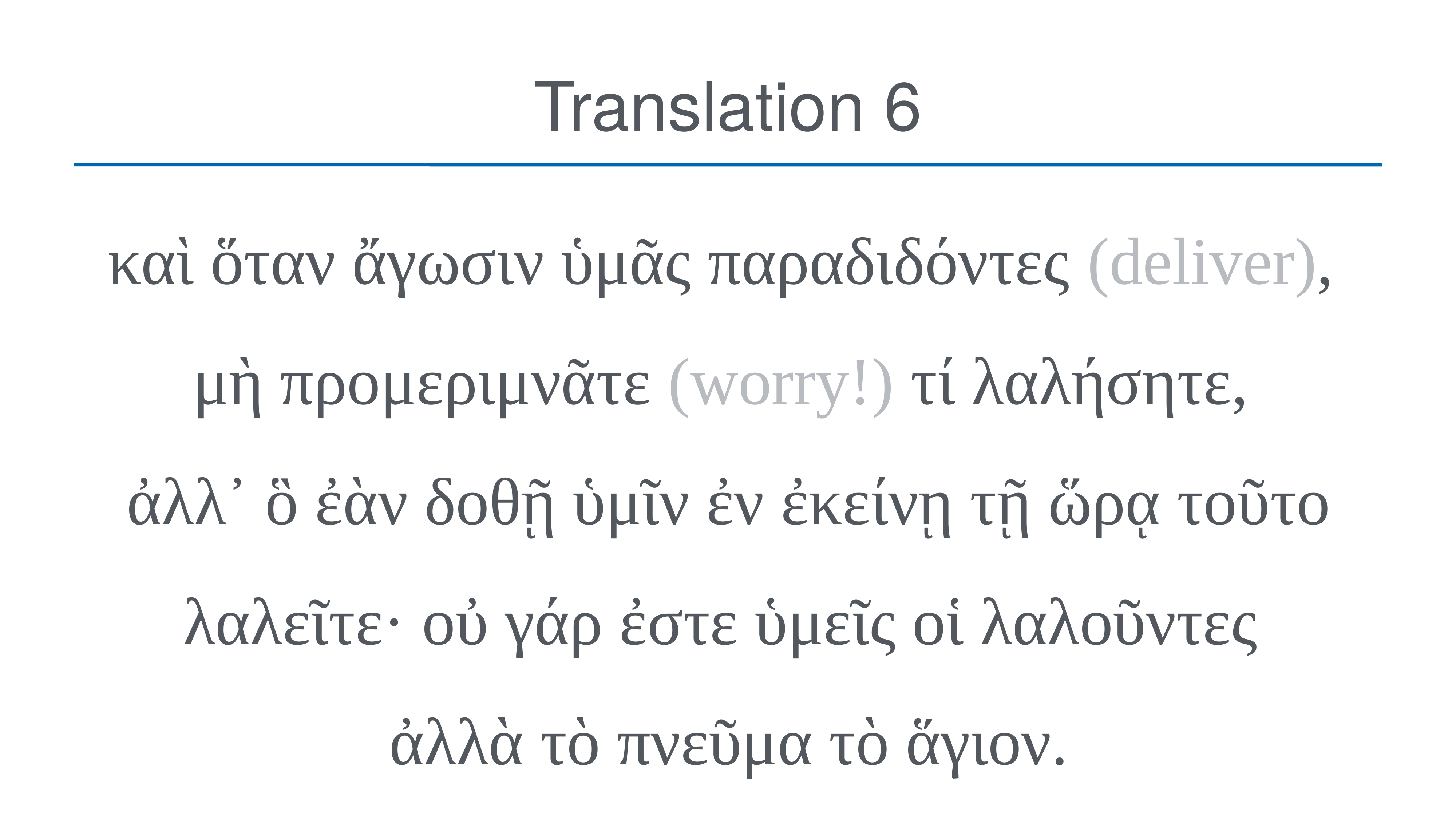

# Translation 6
καὶ ὅταν ἄγωσιν ὑμᾶς παραδιδόντες (deliver),
μὴ προμεριμνᾶτε (worry!) τί λαλήσητε,
ἀλλ᾽ ὃ ἐὰν δοθῇ ὑμῖν ἐν ἐκείνῃ τῇ ὥρᾳ τοῦτο λαλεῖτε· οὐ γάρ ἐστε ὑμεῖς οἱ λαλοῦντες
ἀλλὰ τὸ πνεῦμα τὸ ἅγιον.